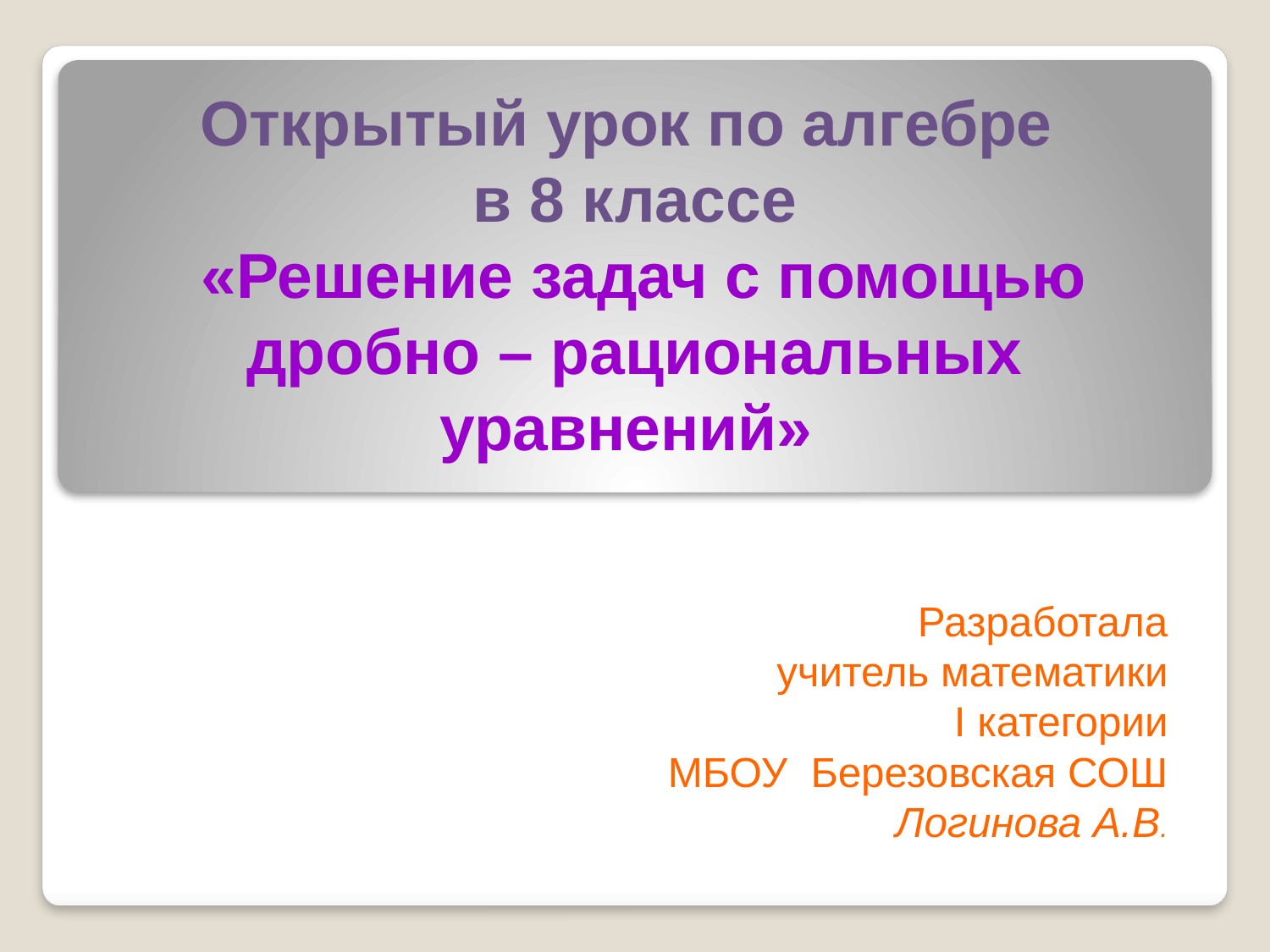

# Открытый урок по алгебре в 8 классе «Решение задач с помощью дробно – рациональных уравнений»
Разработала
учитель математики
 I категории
МБОУ  Березовская СОШ
Логинова А.В.